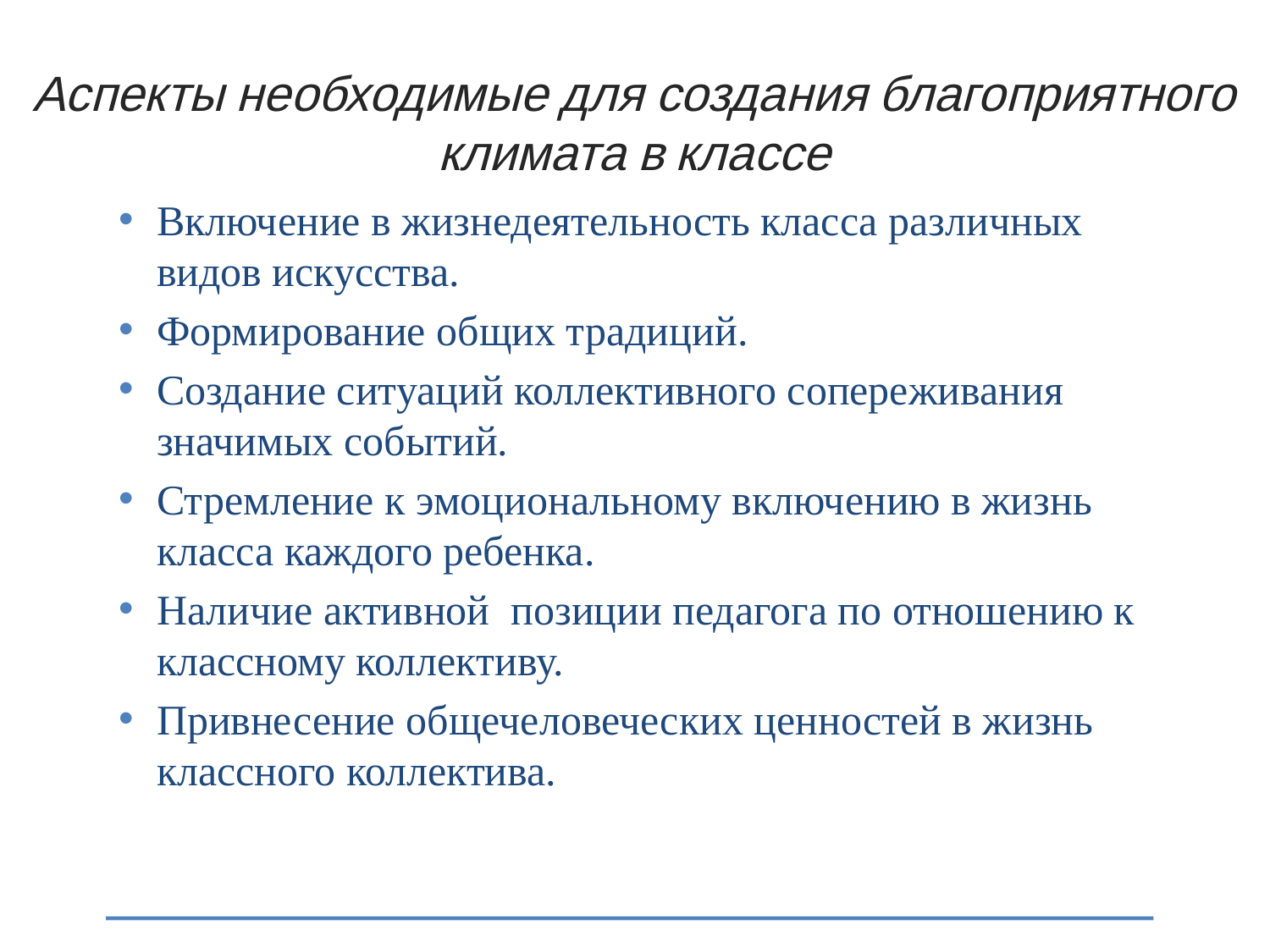

# Аспекты необходимые для создания благоприятного климата в классе
Включение в жизнедеятельность класса различных видов искусства.
Формирование общих традиций.
Создание ситуаций коллективного сопереживания значимых событий.
Стремление к эмоциональному включению в жизнь класса каждого ребенка.
Наличие активной  позиции педагога по отношению к классному коллективу.
Привнесение общечеловеческих ценностей в жизнь классного коллектива.